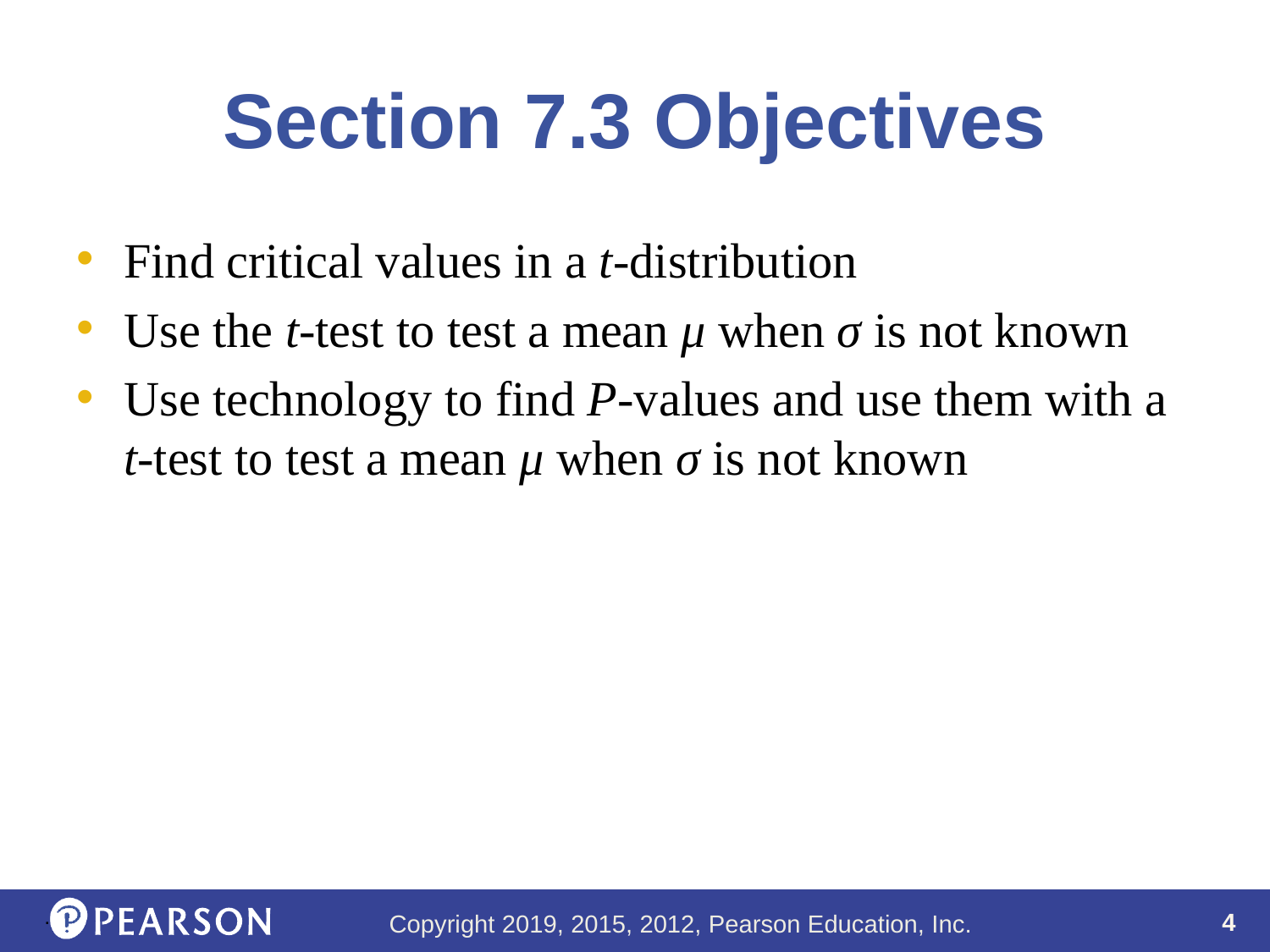

# Section 7.3 Objectives
Find critical values in a t-distribution
Use the t-test to test a mean μ when σ is not known
Use technology to find P-values and use them with a t-test to test a mean μ when σ is not known
.